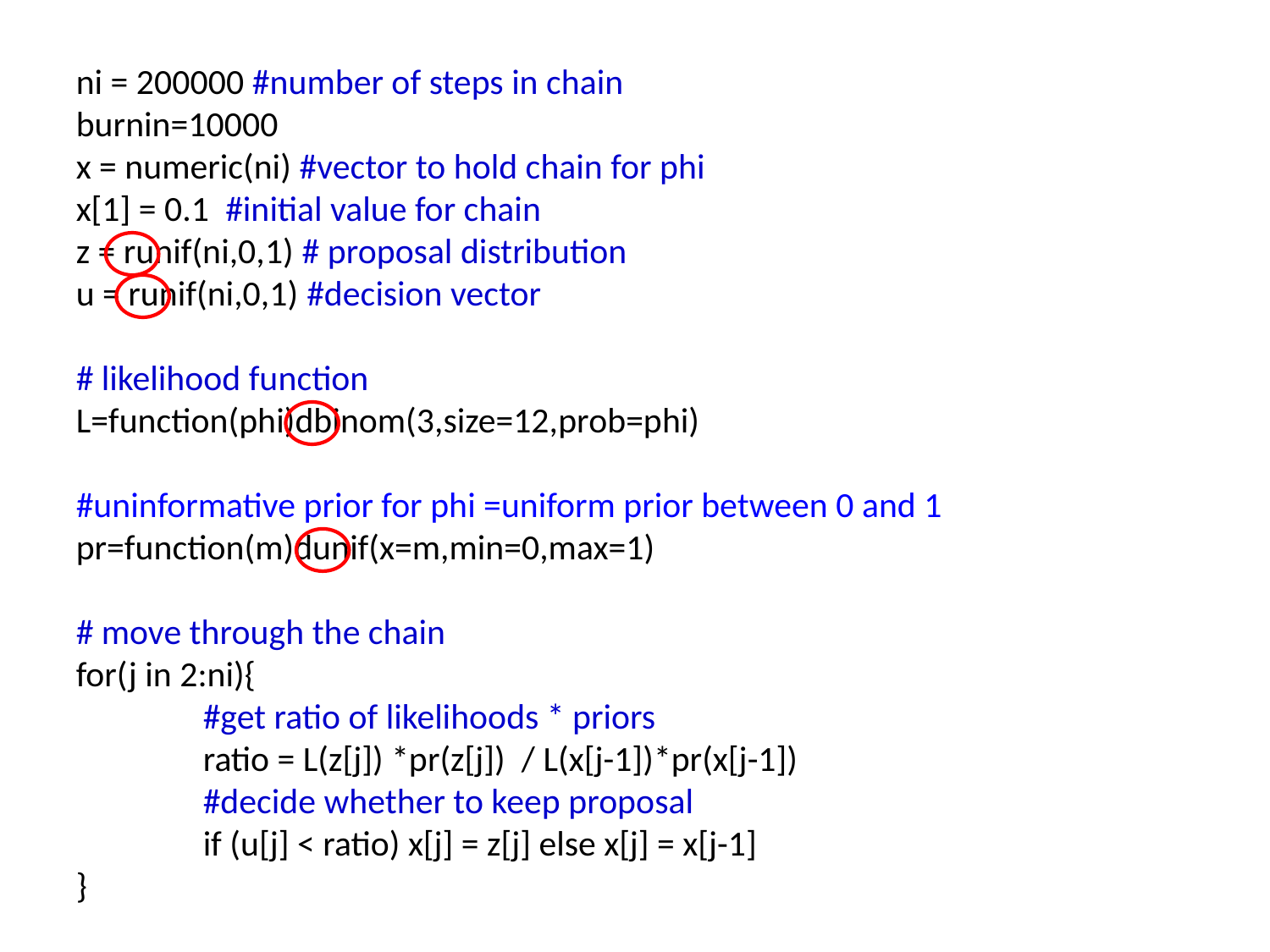

ni = 200000 #number of steps in chain
burnin=10000
x = numeric(ni) #vector to hold chain for phi
x[1] = 0.1  #initial value for chain
z = runif(ni,0,1) # proposal distribution
u = runif(ni,0,1) #decision vector

# likelihood function
L=function(phi)dbinom(3,size=12,prob=phi)

#uninformative prior for phi =uniform prior between 0 and 1
pr=function(m)dunif(x=m,min=0,max=1)

# move through the chain
for(j in 2:ni){
	#get ratio of likelihoods * priors
	ratio = L(z[j]) *pr(z[j])  / L(x[j-1])*pr(x[j-1])
	#decide whether to keep proposal
	if (u[j] < ratio) x[j] = z[j] else x[j] = x[j-1]
}